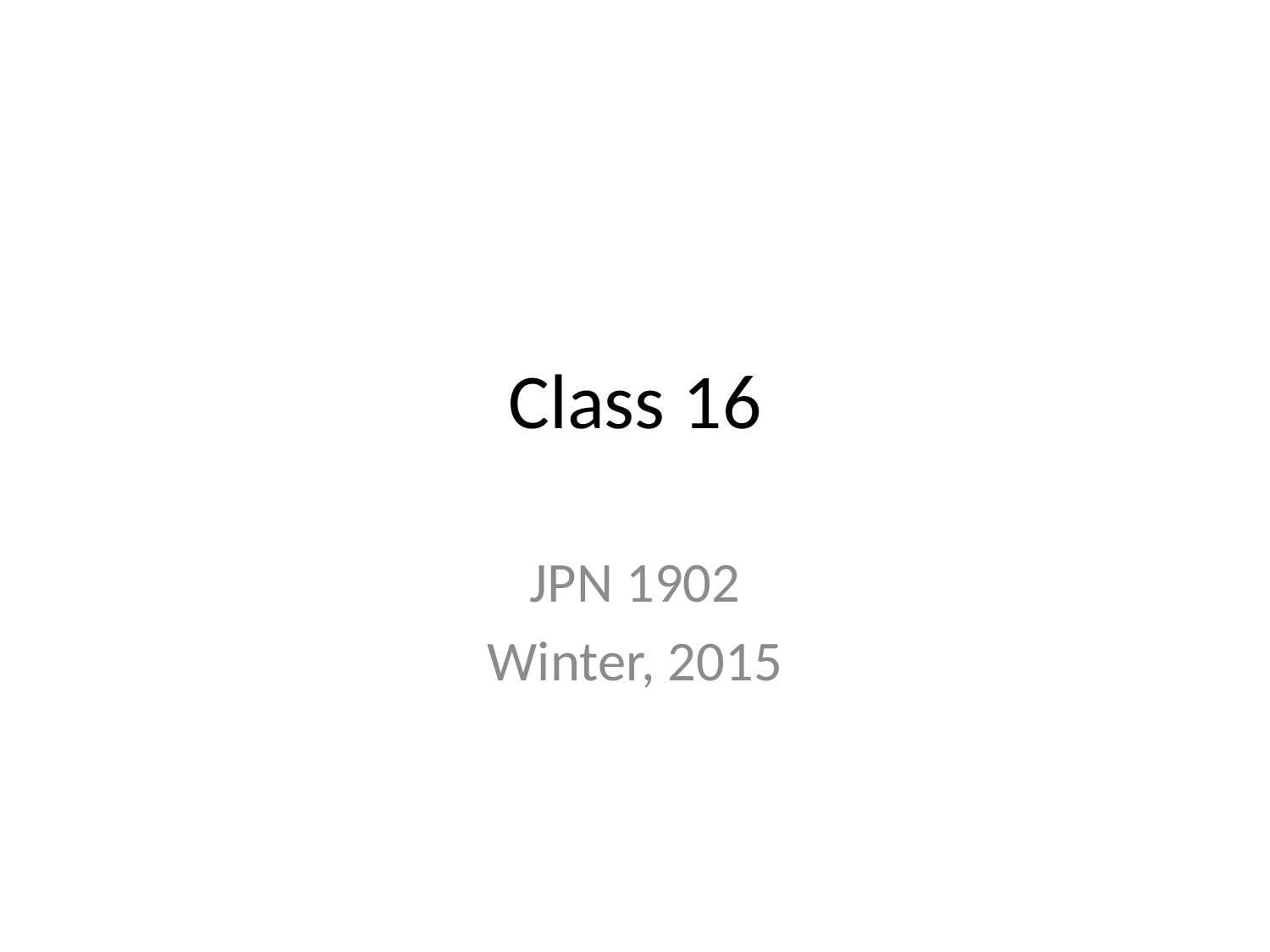

# Class 16
JPN 1902
Winter, 2015